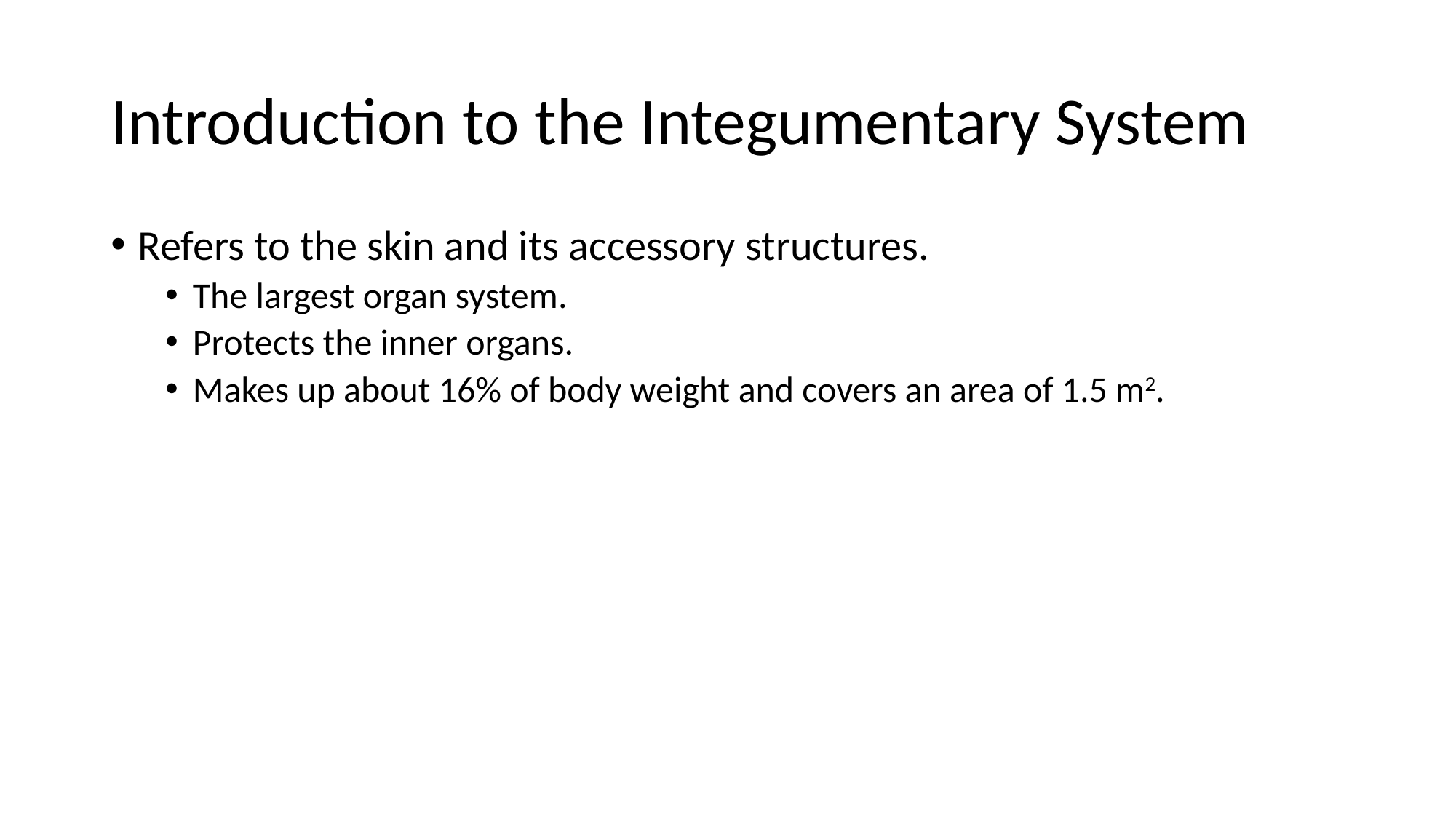

# Introduction to the Integumentary System
Refers to the skin and its accessory structures.
The largest organ system.
Protects the inner organs.
Makes up about 16% of body weight and covers an area of 1.5 m2.